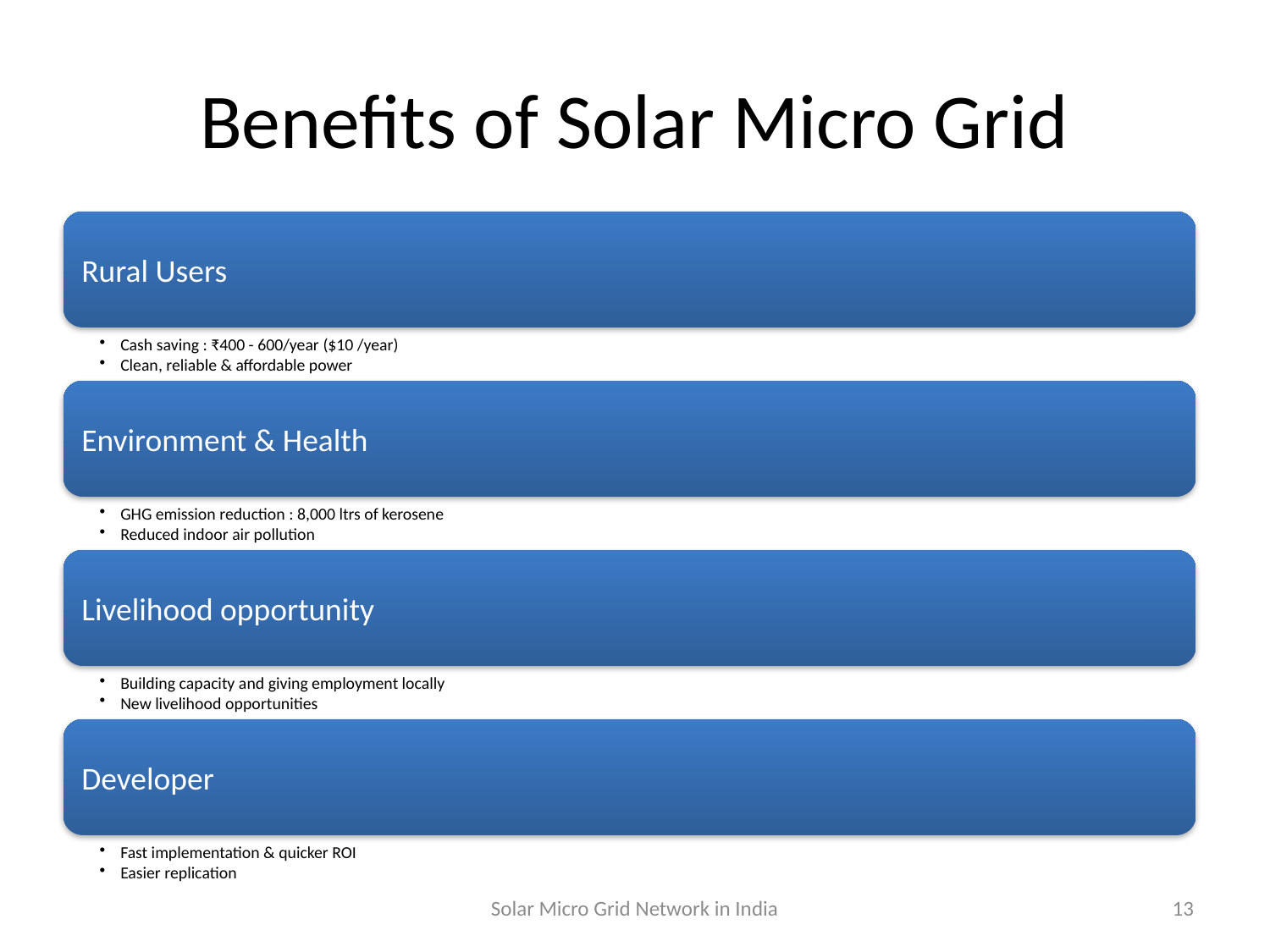

# Benefits of Solar Micro Grid
Rural Users
GHG emission reduction : 8,000 ltrs of kerosene
Livelihood opportunity
Building capacity and giving employment locally
New livelihood opportunities
Cash saving : ₹400 - 600/year ($10 /year)
Clean, reliable & affordable power
Environment & Health
Reduced indoor air pollution
Developer
Fast implementation & quicker ROI
Easier replication
Solar Micro Grid Network in India
13